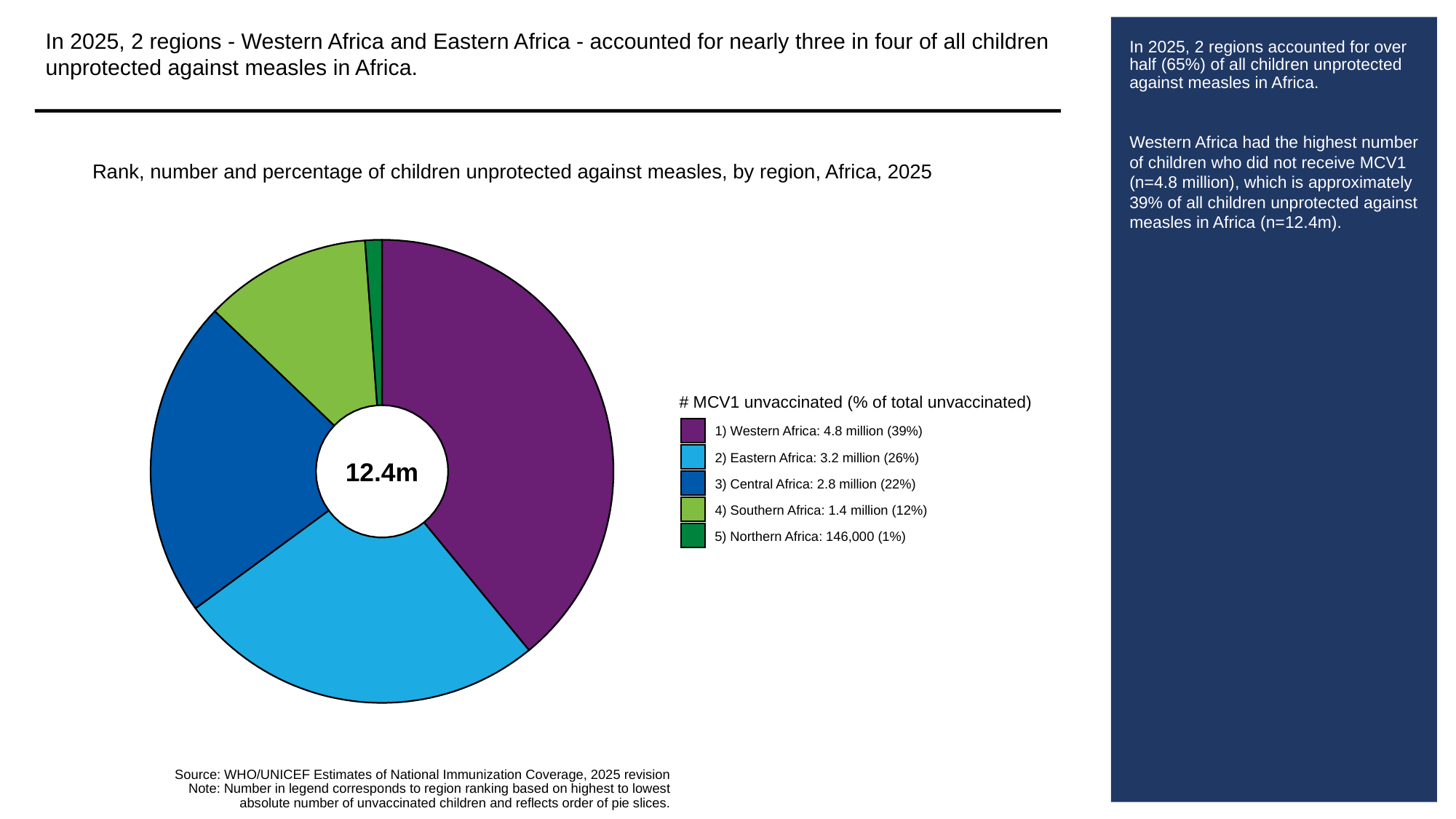

In 2025, 2 regions - Western Africa and Eastern Africa - accounted for nearly three in four of all children unprotected against measles in Africa.
# In 2025, 2 regions accounted for over half (65%) of all children unprotected against measles in Africa.

Western Africa had the highest number of children who did not receive MCV1 (n=4.8 million), which is approximately 39% of all children unprotected against measles in Africa (n=12.4m).

Rank, number and percentage of children unprotected against measles, by region, Africa, 2025

# MCV1 unvaccinated (% of total unvaccinated)

1) Western Africa: 4.8 million (39%)

2) Eastern Africa: 3.2 million (26%)
12.4m

3) Central Africa: 2.8 million (22%)

4) Southern Africa: 1.4 million (12%)

5) Northern Africa: 146,000 (1%)
Source: WHO/UNICEF Estimates of National Immunization Coverage, 2025 revision
Note: Number in legend corresponds to region ranking based on highest to lowest
absolute number of unvaccinated children and reflects order of pie slices.